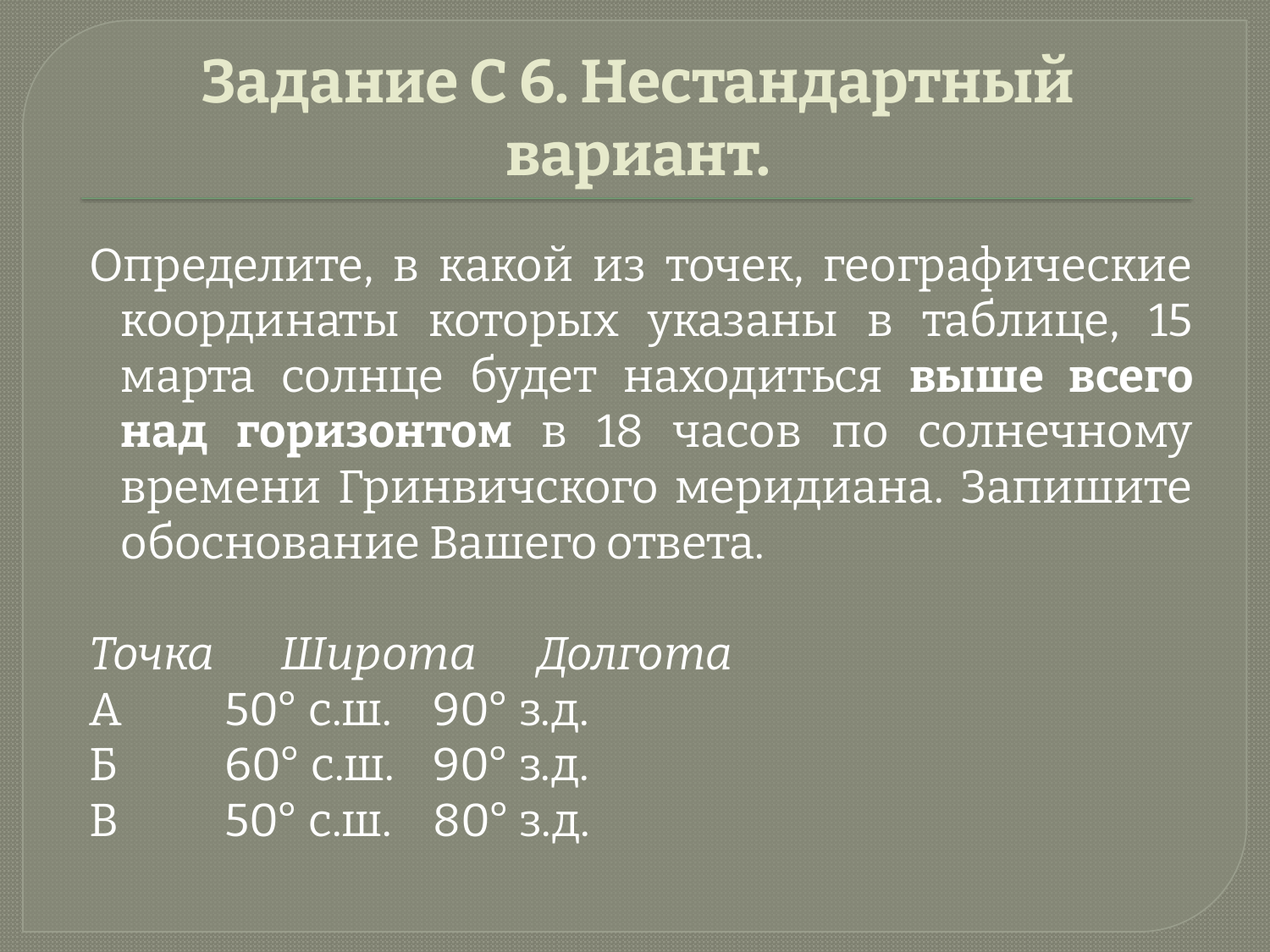

# Задание С 6. Нестандартный вариант.
Определите, в какой из точек, географические координаты которых указаны в таблице, 15 марта солнце будет находиться выше всего над горизонтом в 18 часов по солнечному времени Гринвичского меридиана. Запишите обоснование Вашего ответа.

Точка       Широта		Долгота
А  		50° с.ш. 		90° з.д.
Б 		60° с.ш. 		90° з.д.
В 		50° с.ш. 		80° з.д.